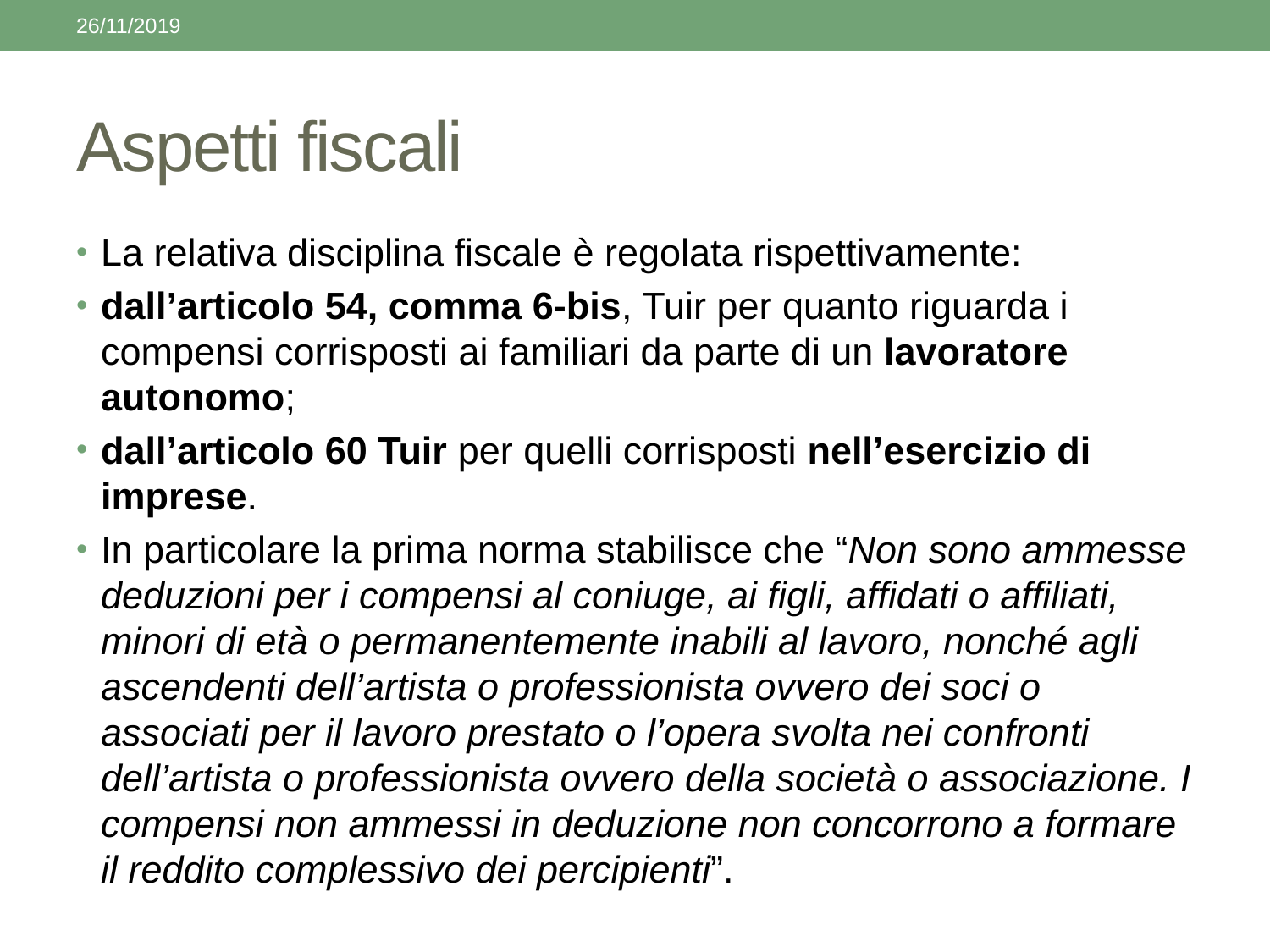

26/11/2019
# Aspetti fiscali
La relativa disciplina fiscale è regolata rispettivamente:
dall’articolo 54, comma 6-bis, Tuir per quanto riguarda i compensi corrisposti ai familiari da parte di un lavoratore autonomo;
dall’articolo 60 Tuir per quelli corrisposti nell’esercizio di imprese.
In particolare la prima norma stabilisce che “Non sono ammesse deduzioni per i compensi al coniuge, ai figli, affidati o affiliati, minori di età o permanentemente inabili al lavoro, nonché agli ascendenti dell’artista o professionista ovvero dei soci o associati per il lavoro prestato o l’opera svolta nei confronti dell’artista o professionista ovvero della società o associazione. I compensi non ammessi in deduzione non concorrono a formare il reddito complessivo dei percipienti”.